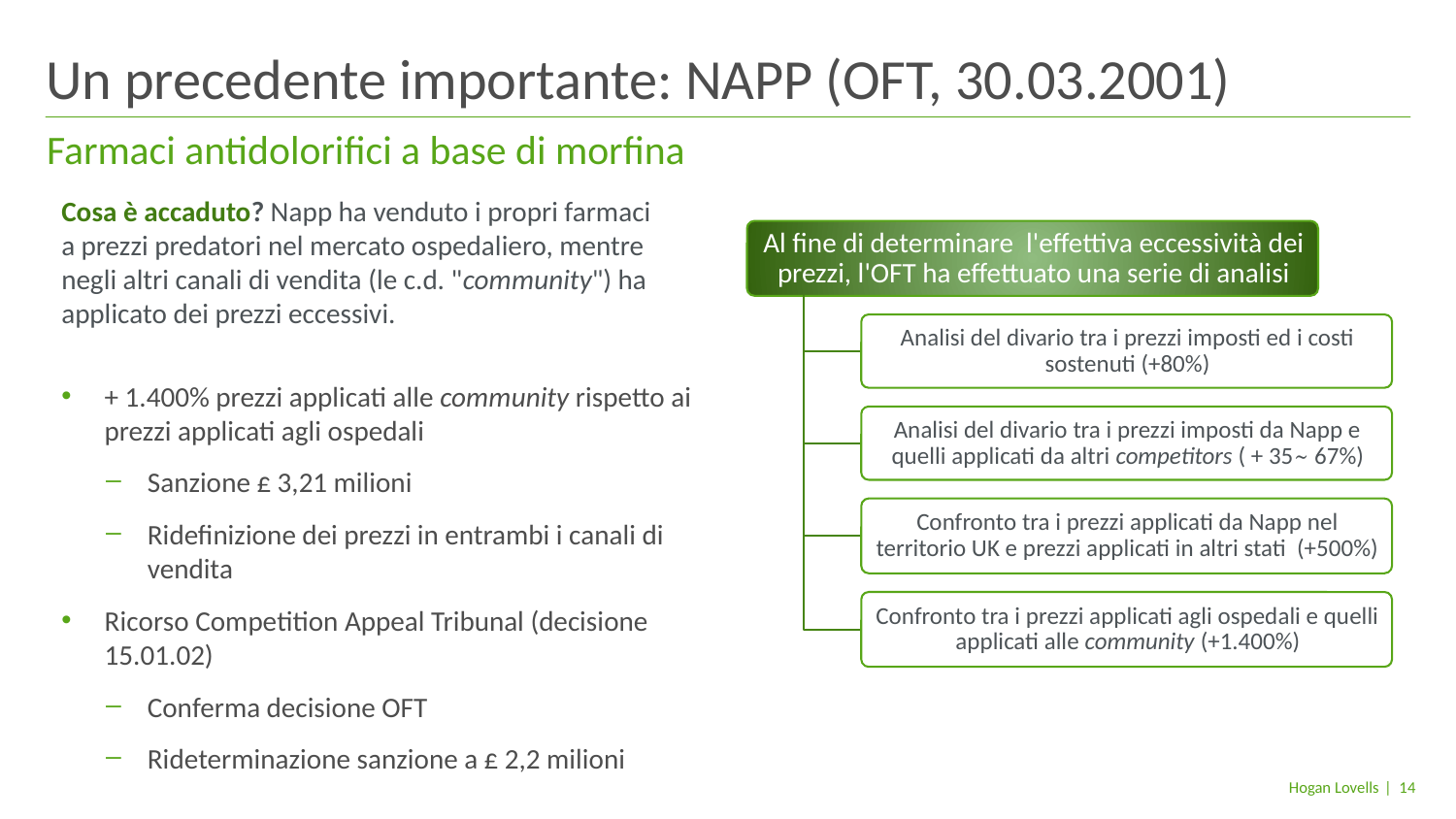

# Un precedente importante: NAPP (OFT, 30.03.2001)
Farmaci antidolorifici a base di morfina
Cosa è accaduto? Napp ha venduto i propri farmaci a prezzi predatori nel mercato ospedaliero, mentre negli altri canali di vendita (le c.d. "community") ha applicato dei prezzi eccessivi.

Al fine di determinare  l'effettiva eccessività dei prezzi, l'OFT ha effettuato una serie di analisi
Analisi del divario tra i prezzi imposti ed i costi sostenuti (+80%)
Analisi del divario tra i prezzi imposti da Napp e quelli applicati da altri competitors ( + 35~ 67%)
Confronto tra i prezzi applicati da Napp nel territorio UK e prezzi applicati in altri stati  (+500%)
Confronto tra i prezzi applicati agli ospedali e quelli applicati alle community (+1.400%)
+ 1.400% prezzi applicati alle community rispetto ai prezzi applicati agli ospedali
Sanzione £ 3,21 milioni
Ridefinizione dei prezzi in entrambi i canali di vendita
Ricorso Competition Appeal Tribunal (decisione 15.01.02)
Conferma decisione OFT
Rideterminazione sanzione a £ 2,2 milioni
|  14
Hogan Lovells